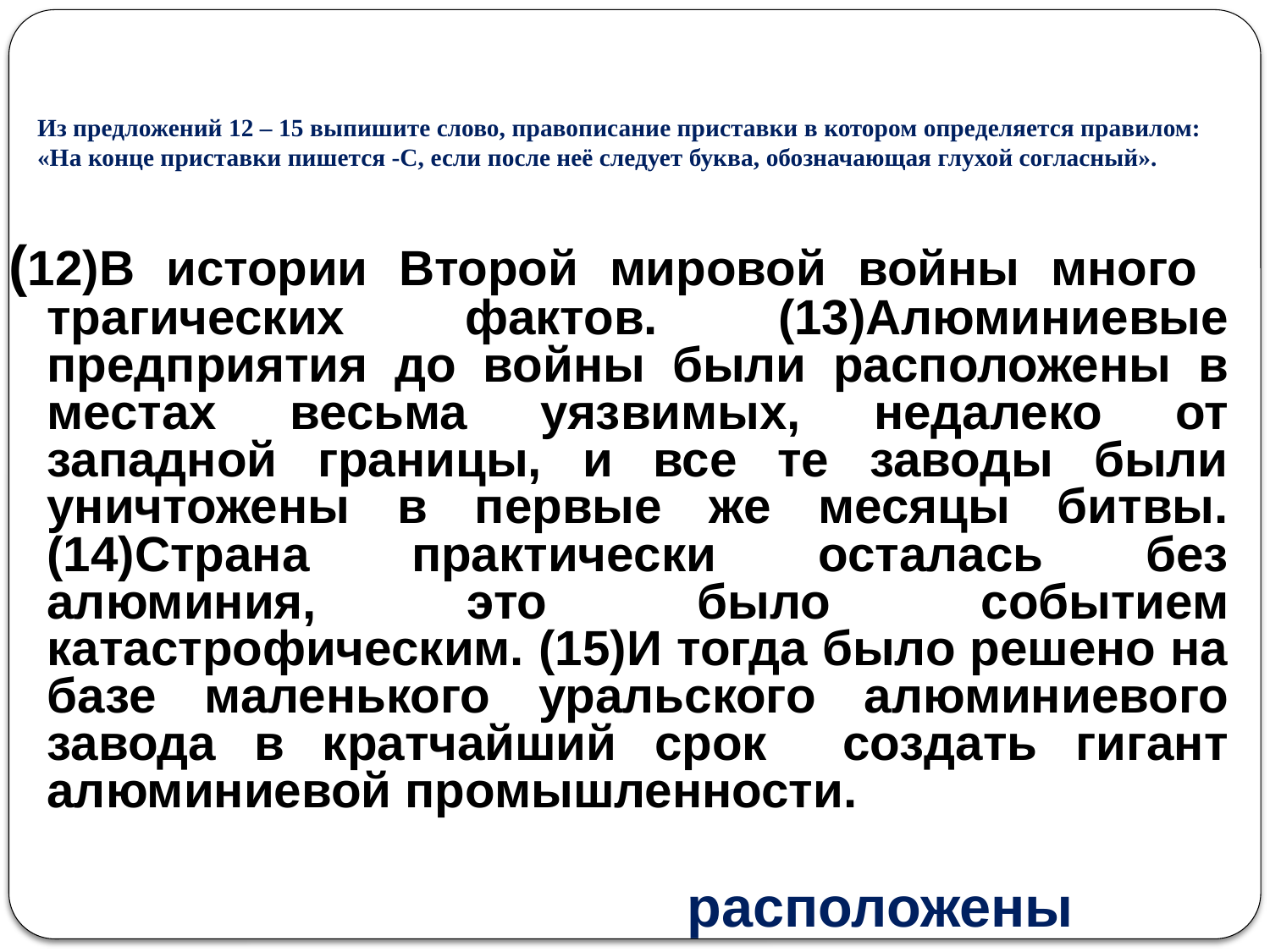

# Из предложений 12 – 15 выпишите слово, правописание приставки в котором определяется правилом: «На конце приставки пишется -С, если после неё следует буква, обозначающая глухой согласный».
(12)В истории Второй мировой войны много  трагических фактов. (13)Алюминиевые предприятия до войны были расположены в местах весьма уязвимых, недалеко от западной границы, и все те заводы были уничтожены в первые же месяцы битвы. (14)Страна практически осталась без алюминия, это было событием катастрофическим. (15)И тогда было решено на базе маленького уральского алюминиевого завода в кратчайший срок  создать гигант алюминиевой промышленности.

расположены